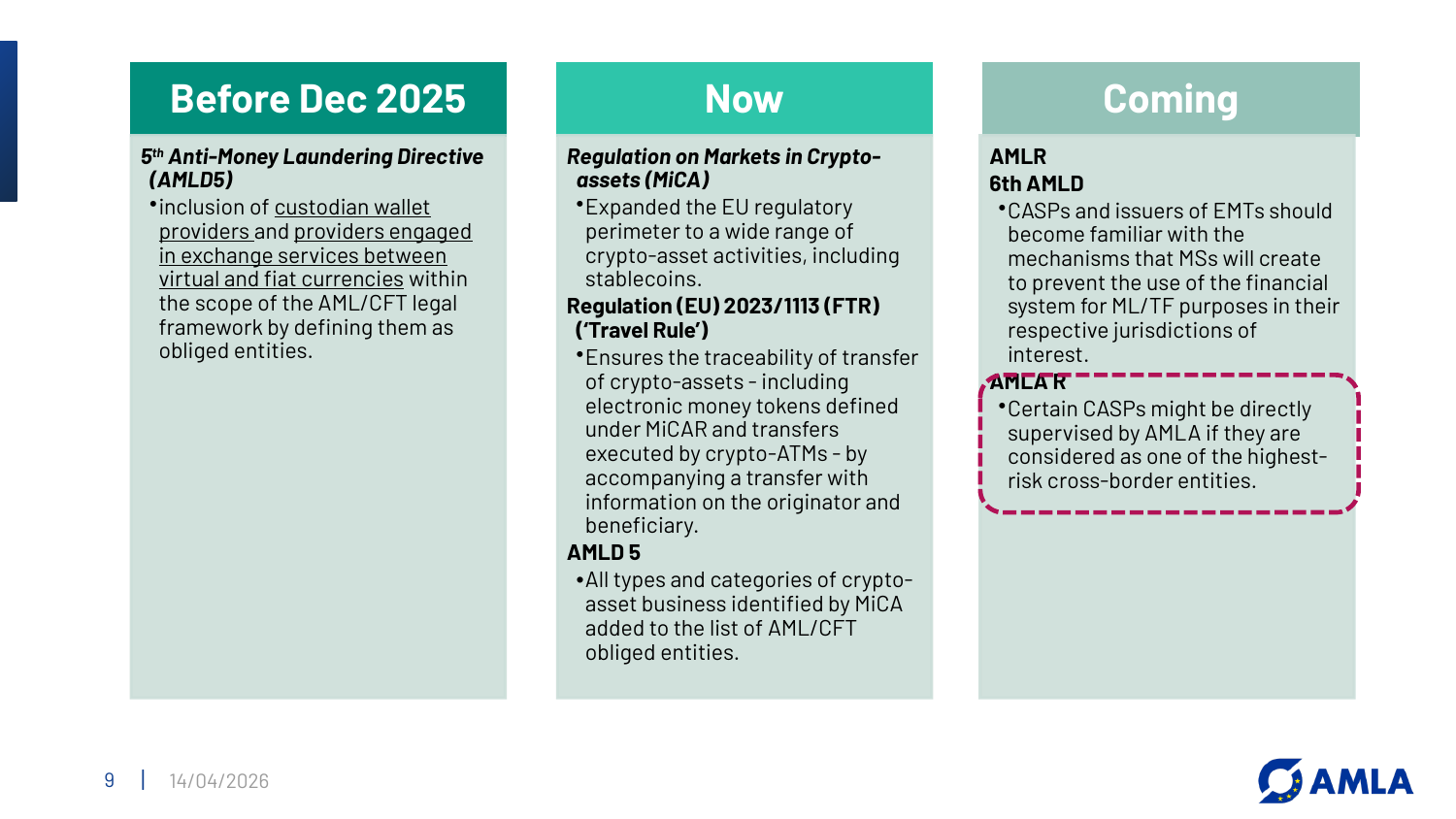

Before Dec 2025
5th Anti-Money Laundering Directive (AMLD5)
inclusion of custodian wallet providers and providers engaged in exchange services between virtual and fiat currencies within the scope of the AML/CFT legal framework by defining them as obliged entities.
Now
Regulation on Markets in Crypto-assets (MiCA)
Expanded the EU regulatory perimeter to a wide range of crypto-asset activities, including stablecoins.
Regulation (EU) 2023/1113 (FTR) (‘Travel Rule’)
Ensures the traceability of transfer of crypto-assets - including electronic money tokens defined under MiCAR and transfers executed by crypto-ATMs - by accompanying a transfer with information on the originator and beneficiary.
AMLD 5
All types and categories of crypto-asset business identified by MiCA added to the list of AML/CFT obliged entities.
Coming
AMLR
6th AMLD
CASPs and issuers of EMTs should become familiar with the mechanisms that MSs will create to prevent the use of the financial system for ML/TF purposes in their respective jurisdictions of interest.
AMLA R
Certain CASPs might be directly supervised by AMLA if they are considered as one of the highest-risk cross-border entities.

9
14/04/2026